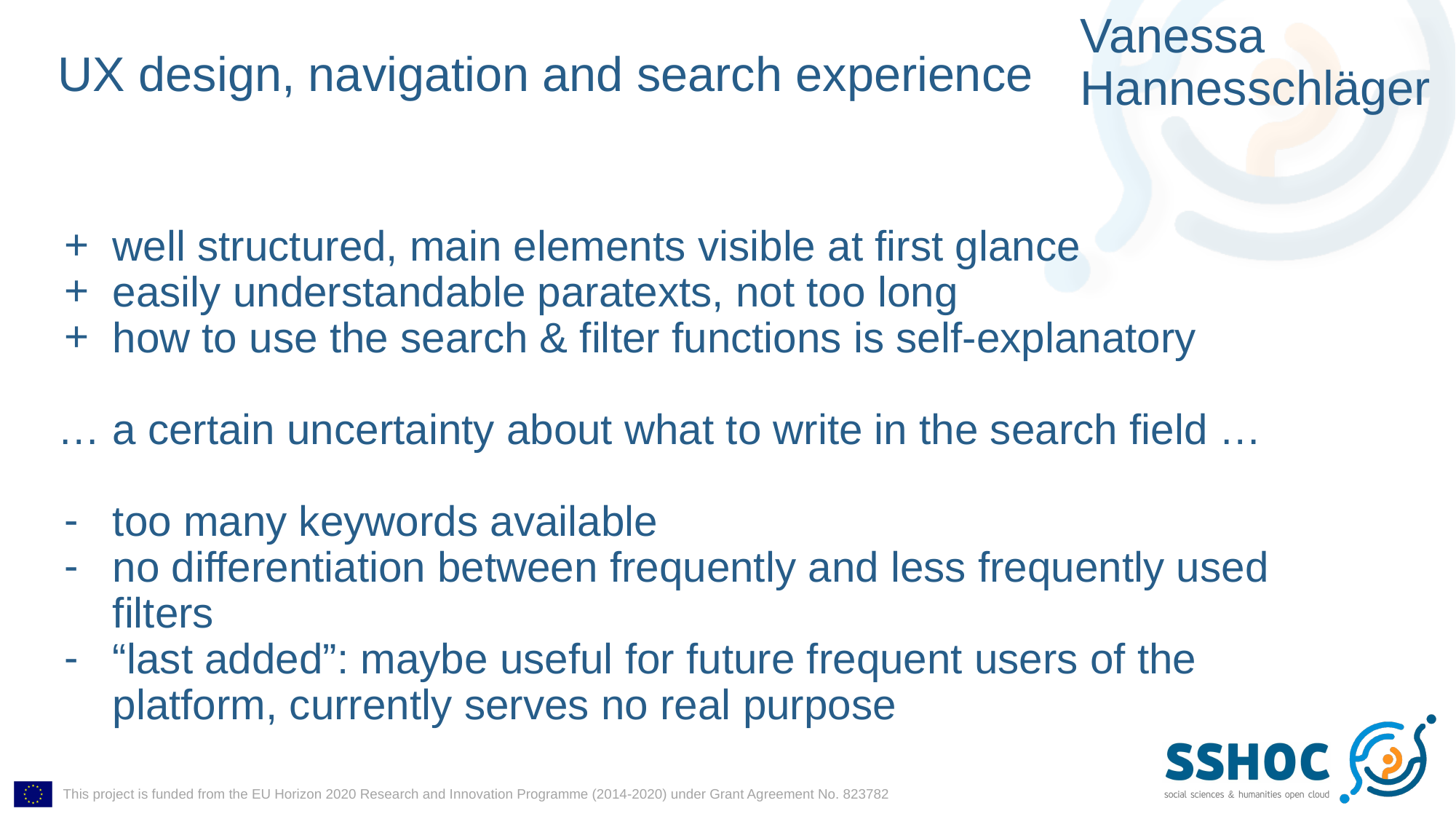

Vanessa Hannesschläger
# UX design, navigation and search experience
well structured, main elements visible at first glance
easily understandable paratexts, not too long
how to use the search & filter functions is self-explanatory

… a certain uncertainty about what to write in the search field …

too many keywords available
no differentiation between frequently and less frequently used filters
“last added”: maybe useful for future frequent users of the platform, currently serves no real purpose